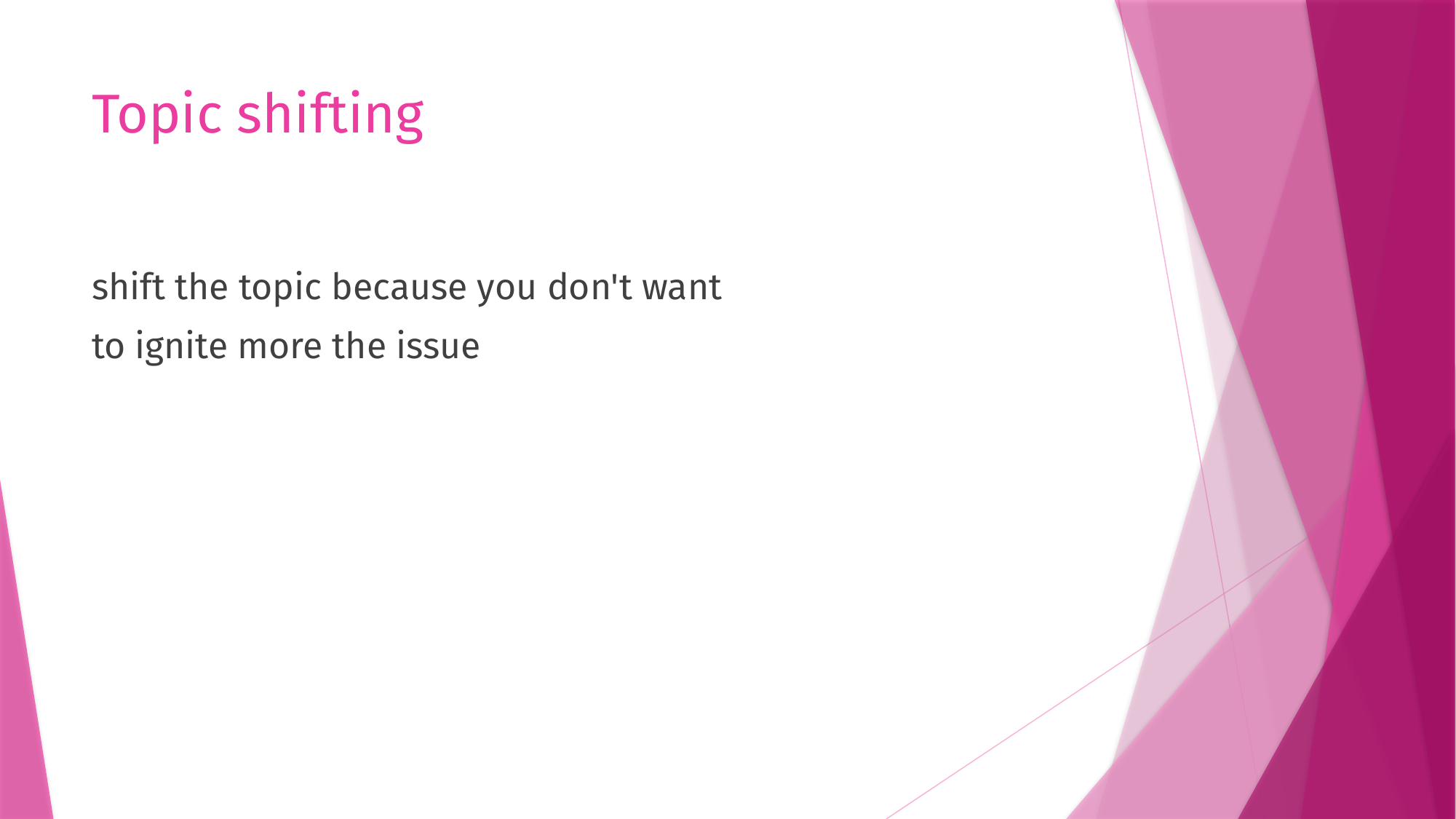

# Topic shifting
shift the topic because you don't want
to ignite more the issue